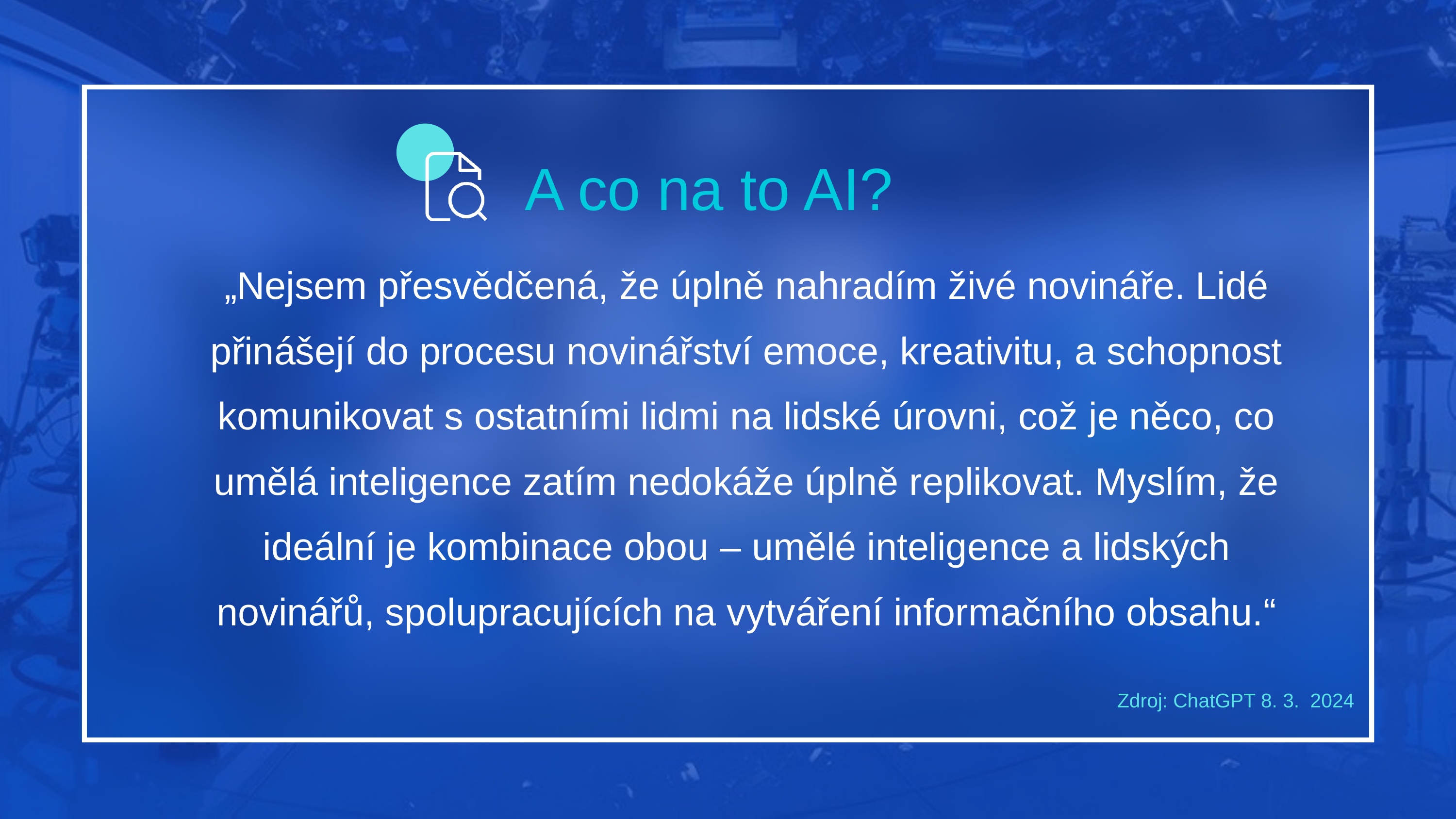

A co na to AI?

„Nejsem přesvědčená, že úplně nahradím živé novináře. Lidé přinášejí do procesu novinářství emoce, kreativitu, a schopnost komunikovat s ostatními lidmi na lidské úrovni, což je něco, co umělá inteligence zatím nedokáže úplně replikovat. Myslím, že ideální je kombinace obou – umělé inteligence a lidských novinářů, spolupracujících na vytváření informačního obsahu.“
Zdroj: ChatGPT 8. 3.  2024